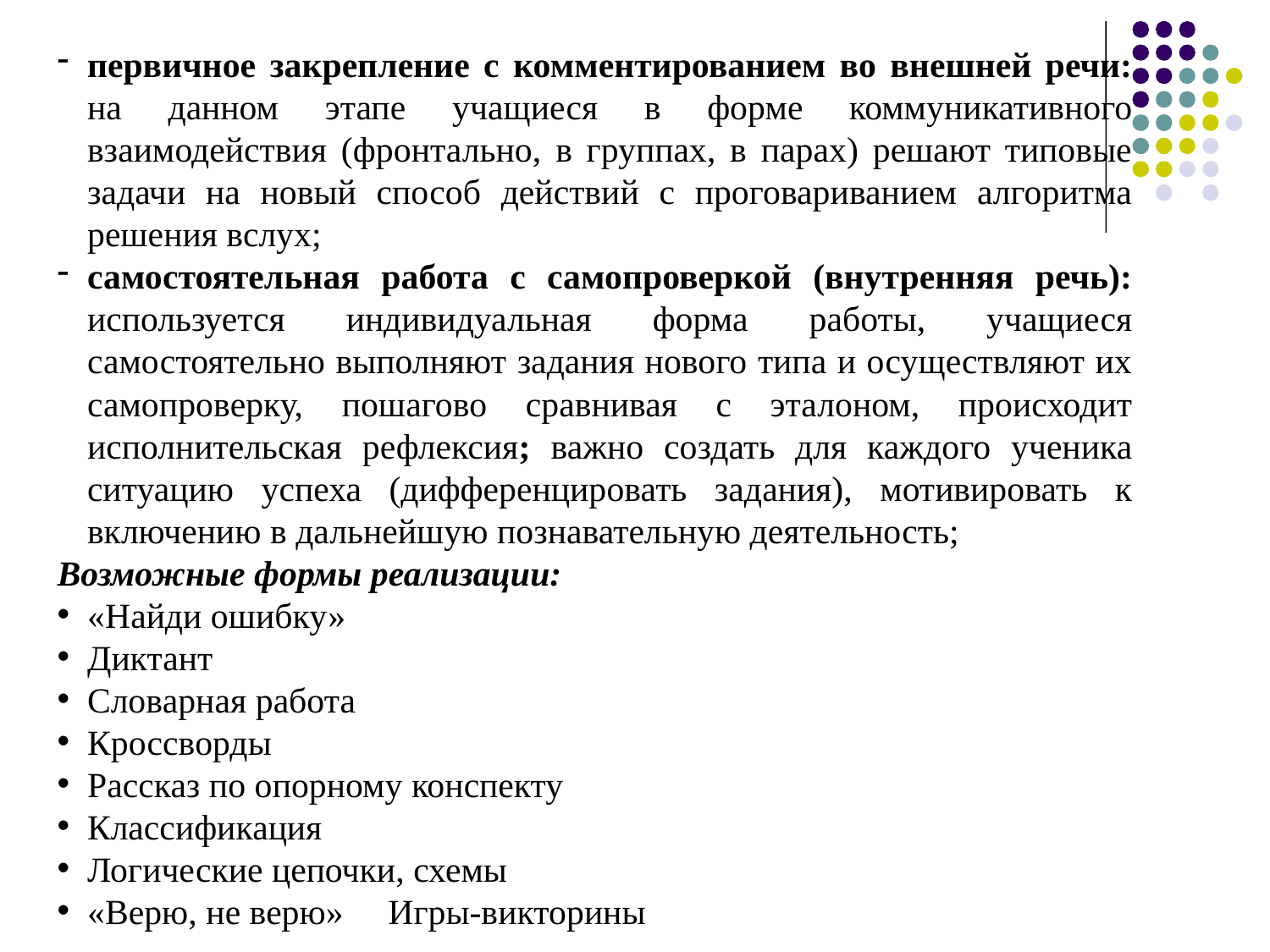

первичное закрепление с комментированием во внешней речи: на данном этапе учащиеся в форме коммуникативного взаимодействия (фронтально, в группах, в парах) решают типовые задачи на новый способ действий с проговариванием алгоритма решения вслух;
самостоятельная работа с самопроверкой (внутренняя речь): используется индивидуальная форма работы, учащиеся самостоятельно выполняют задания нового типа и осуществляют их самопроверку, пошагово сравнивая с эталоном, происходит исполнительская рефлексия; важно создать для каждого ученика ситуацию успеха (дифференцировать задания), мотивировать к включению в дальнейшую познавательную деятельность;
Возможные формы реализации:
«Найди ошибку»
Диктант
Словарная работа
Кроссворды
Рассказ по опорному конспекту
Классификация
Логические цепочки, схемы
«Верю, не верю»     Игры-викторины